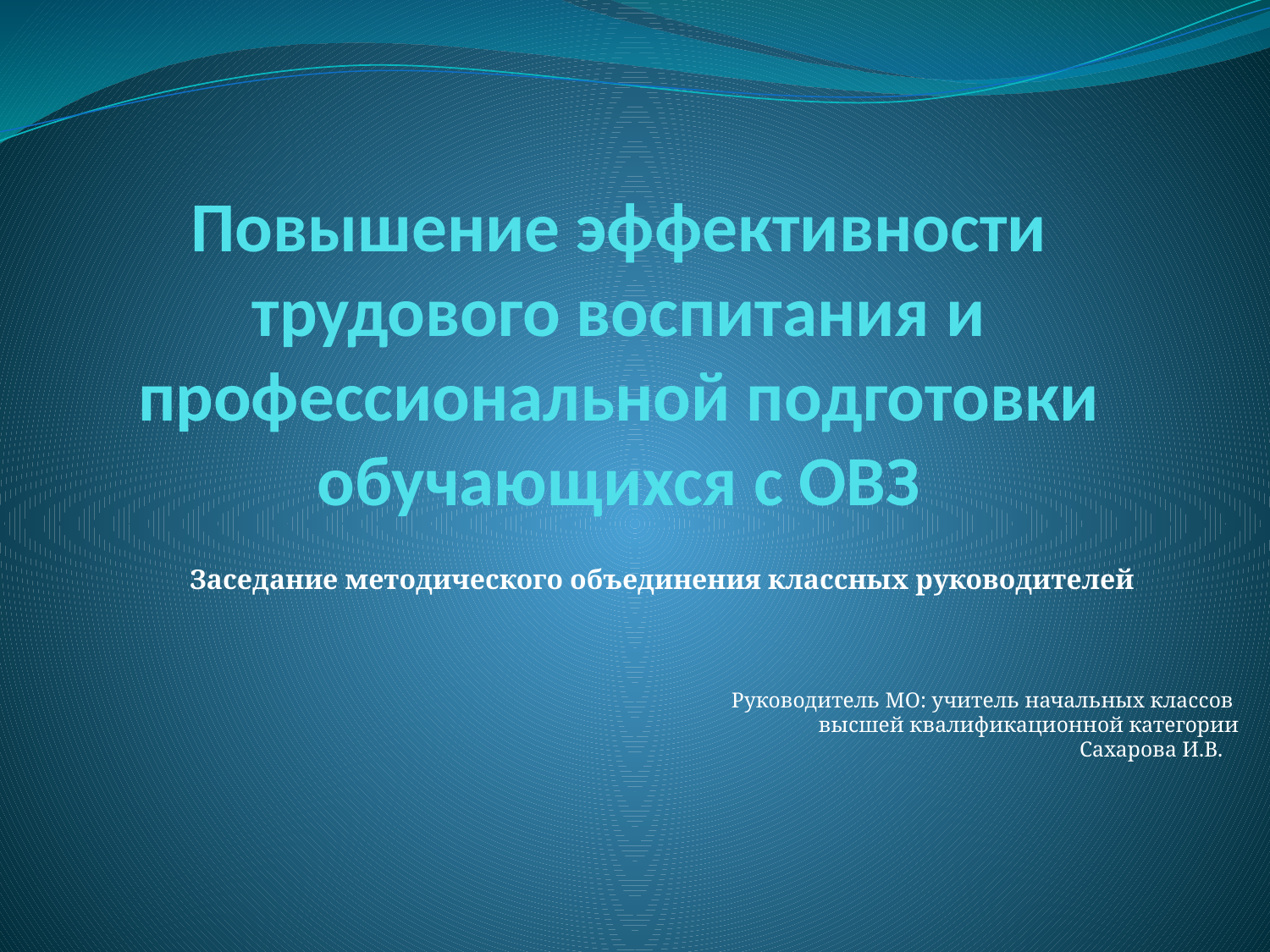

# Повышение эффективности трудового воспитания и профессиональной подготовки обучающихся с ОВЗ

Заседание методического объединения классных руководителей

Руководитель МО: учитель начальных классов
высшей квалификационной категории
Сахарова И.В.